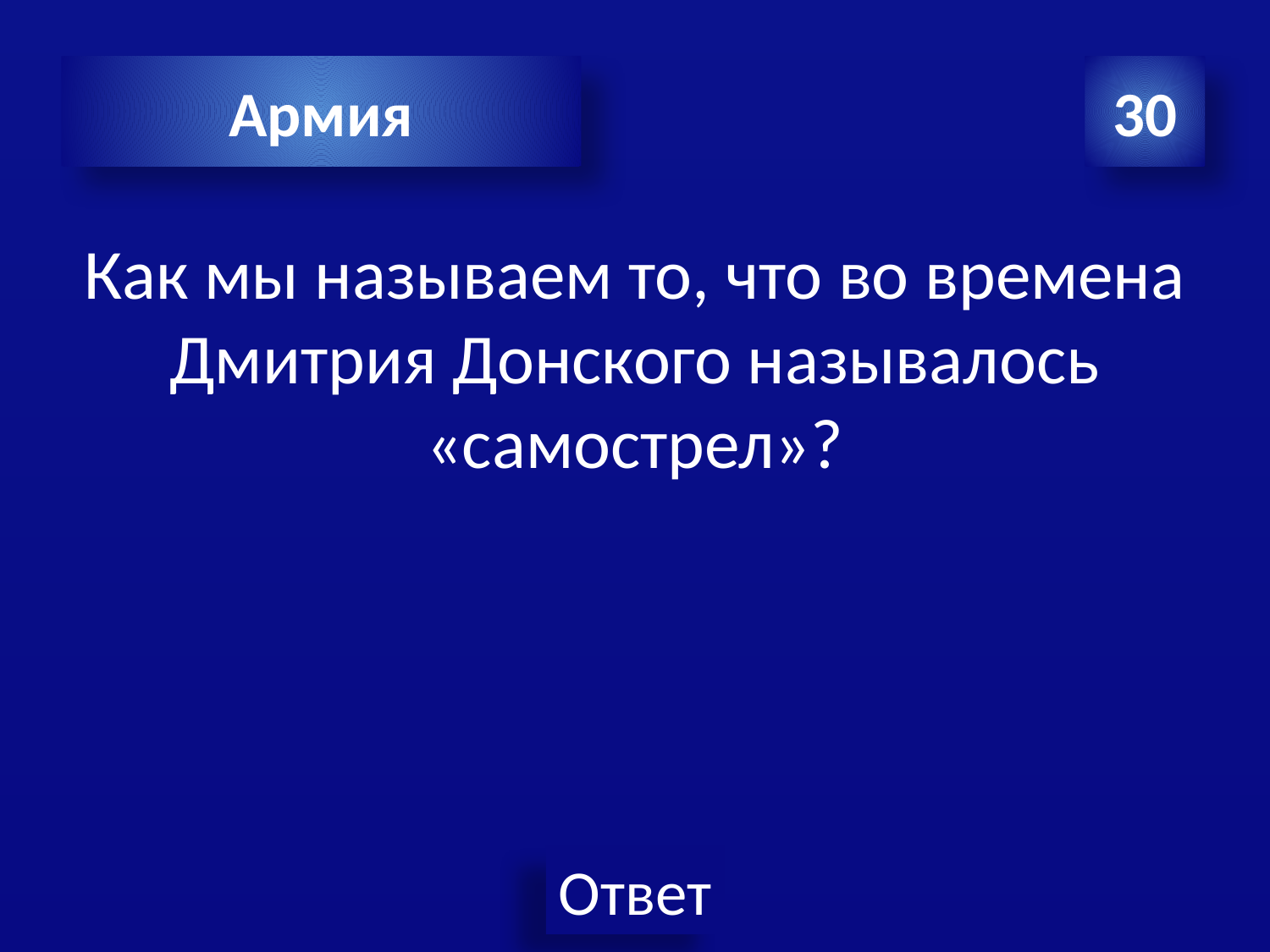

Армия
30
Как мы называем то, что во времена Дмитрия Донского называлось «самострел»?